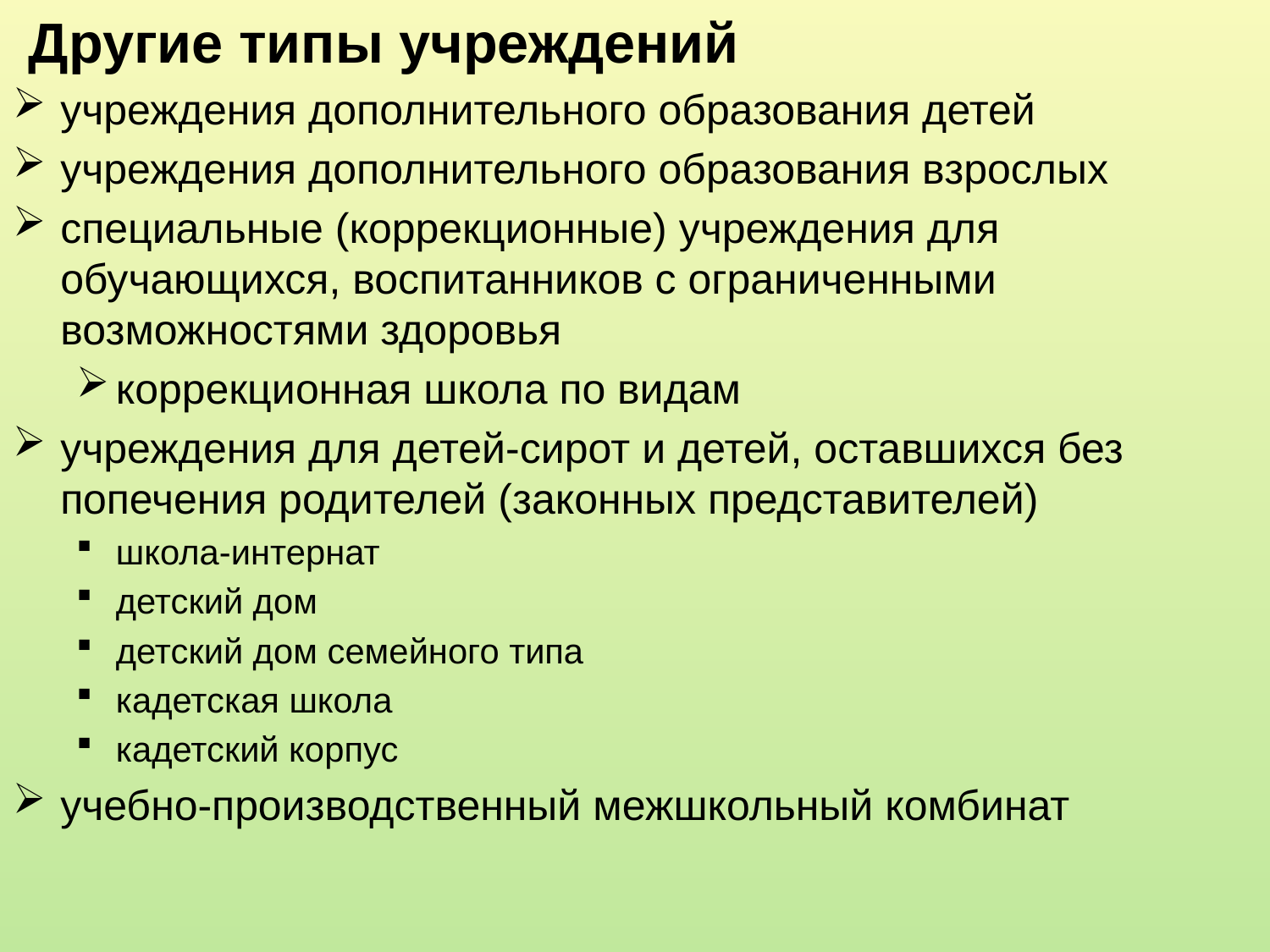

# Другие типы учреждений
учреждения дополнительного образования детей
учреждения дополнительного образования взрослых
специальные (коррекционные) учреждения для обучающихся, воспитанников с ограниченными возможностями здоровья
коррекционная школа по видам
учреждения для детей-сирот и детей, оставшихся без попечения родителей (законных представителей)
школа-интернат
детский дом
детский дом семейного типа
кадетская школа
кадетский корпус
учебно-производственный межшкольный комбинат